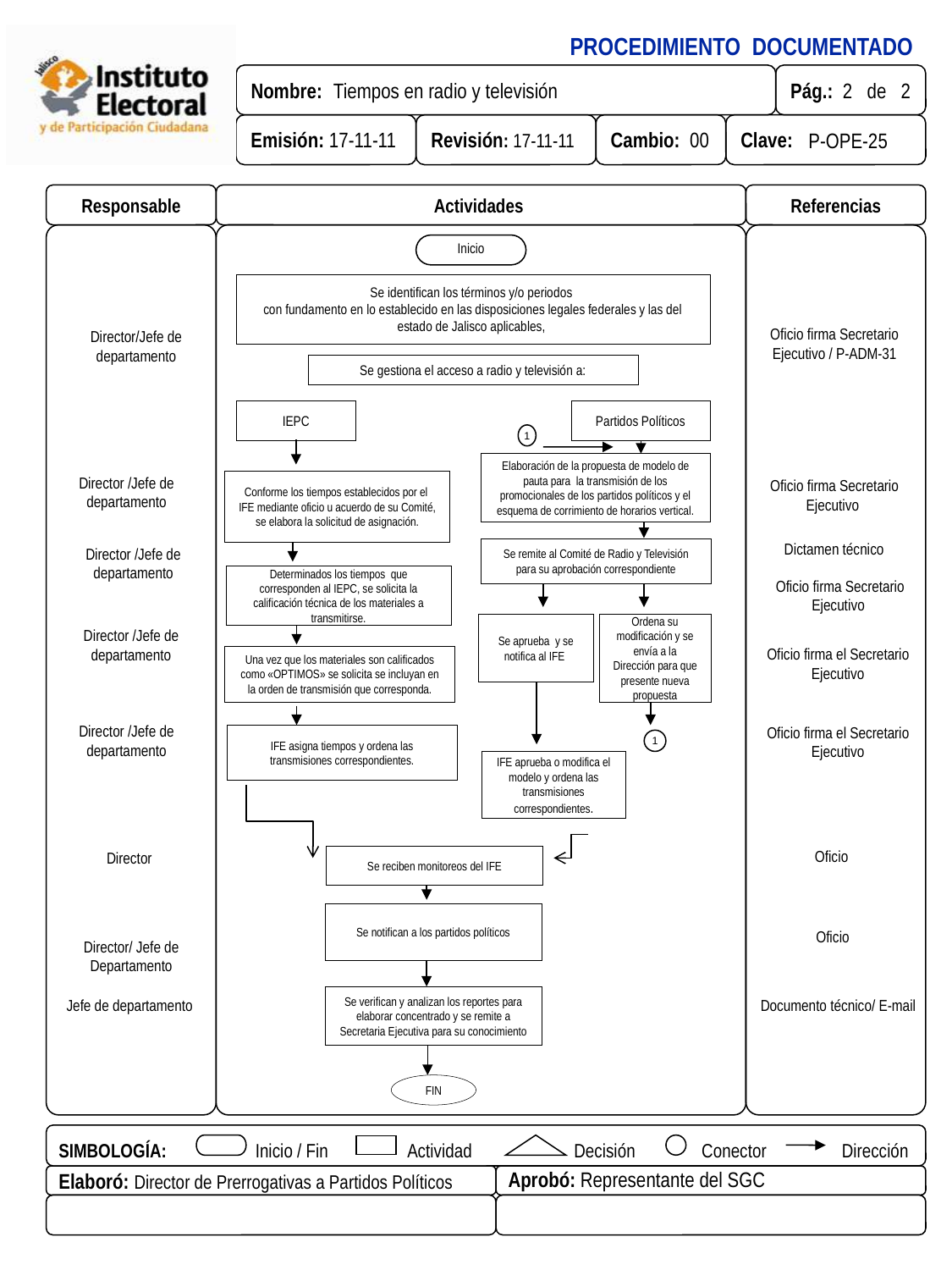

Responsable
Actividades
Referencias

Inicio

Se identifican los términos y/o periodos
con fundamento en lo establecido en las disposiciones legales federales y las del estado de Jalisco aplicables,

Oficio firma Secretario Ejecutivo / P-ADM-31
Director/Jefe de departamento

Se gestiona el acceso a radio y televisión a:

IEPC
Partidos Políticos
1

Elaboración de la propuesta de modelo de pauta para  la transmisión de los promocionales de los partidos políticos y el esquema de corrimiento de horarios vertical.
Director /Jefe de departamento
Conforme los tiempos establecidos por el  IFE mediante oficio u acuerdo de su Comité, se elabora la solicitud de asignación.
Oficio firma Secretario Ejecutivo

Dictamen técnico
Se remite al Comité de Radio y Televisión para su aprobación correspondiente
Director /Jefe de departamento
Determinados los tiempos  que corresponden al IEPC, se solicita la calificación técnica de los materiales a transmitirse.
Oficio firma Secretario Ejecutivo
Se aprueba  y se notifica al IFE
Ordena su modificación y se envía a la Dirección para que presente nueva propuesta
Director /Jefe de departamento
Oficio firma el Secretario Ejecutivo
Una vez que los materiales son calificados como «OPTIMOS» se solicita se incluyan en la orden de transmisión que corresponda.
Director /Jefe de departamento
Oficio firma el Secretario Ejecutivo
IFE asigna tiempos y ordena las transmisiones correspondientes.
1
IFE aprueba o modifica el modelo y ordena las transmisiones correspondientes.
Oficio
Director
Se reciben monitoreos del IFE
Se notifican a los partidos políticos
Oficio
Director/ Jefe de Departamento
Se verifican y analizan los reportes para elaborar concentrado y se remite a Secretaria Ejecutiva para su conocimiento
Jefe de departamento
Documento técnico/ E-mail
FIN